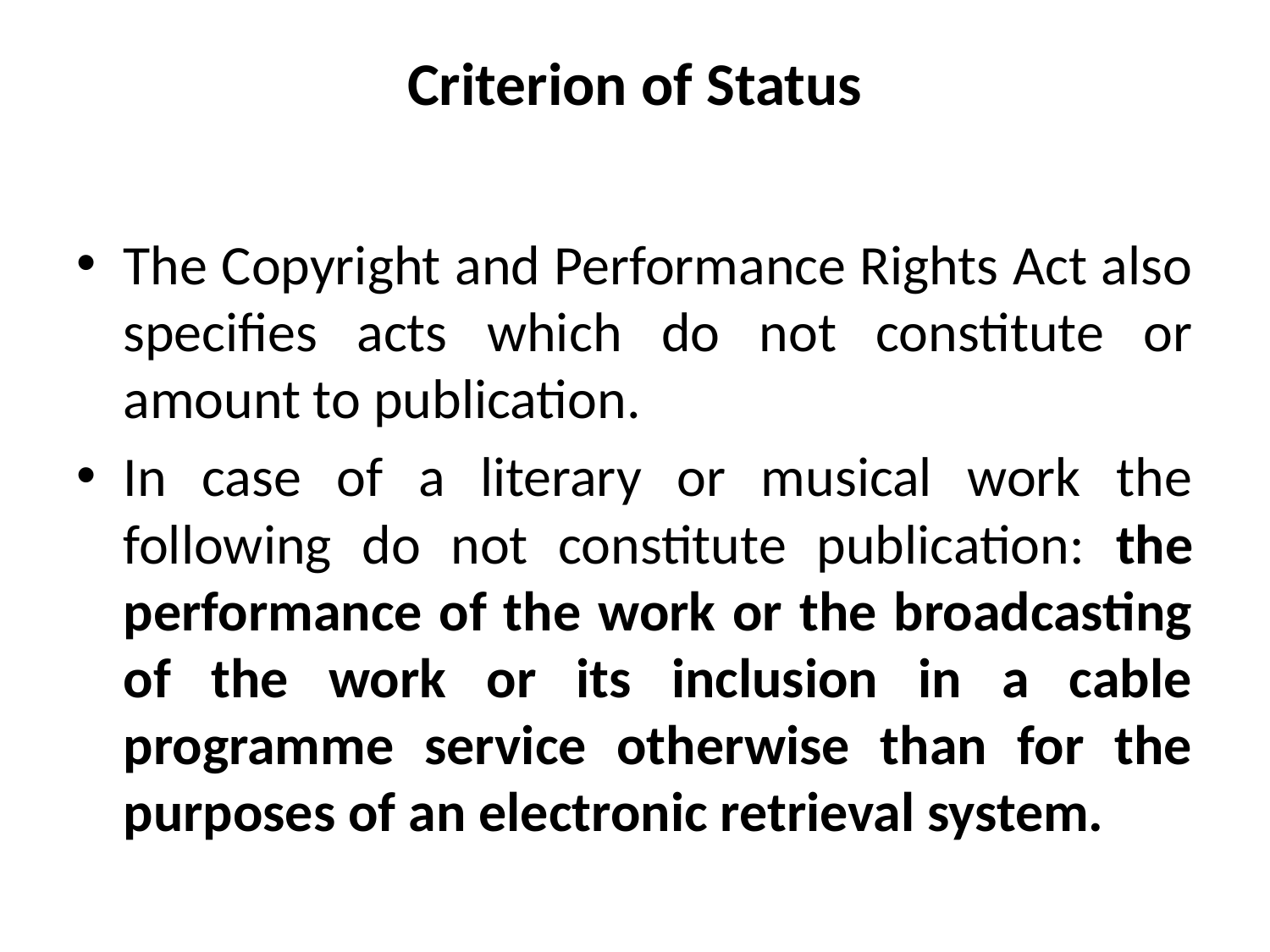

# Criterion of Status
The Copyright and Performance Rights Act also specifies acts which do not constitute or amount to publication.
In case of a literary or musical work the following do not constitute publication: the performance of the work or the broadcasting of the work or its inclusion in a cable programme service otherwise than for the purposes of an electronic retrieval system.